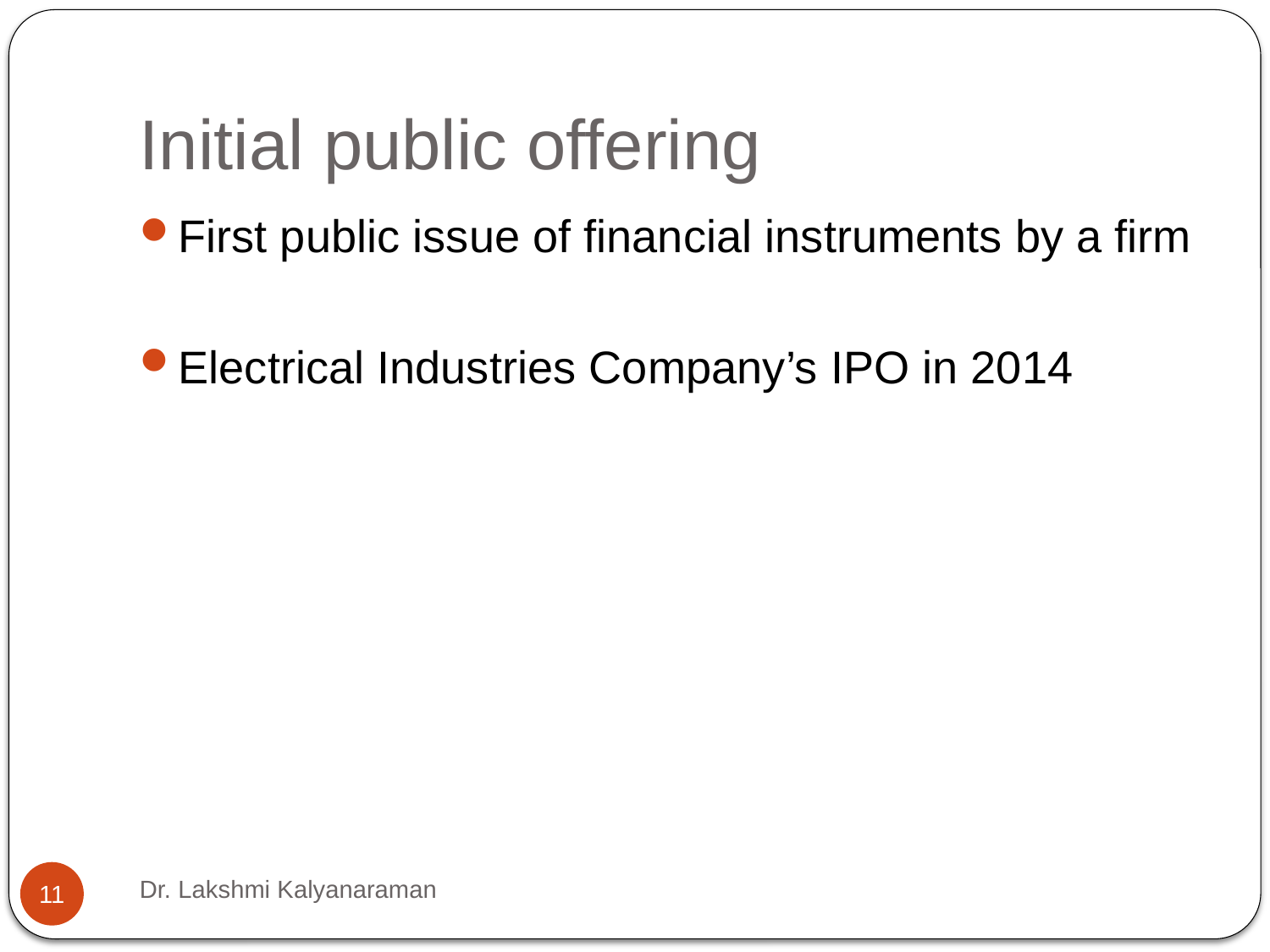

# Initial public offering
First public issue of financial instruments by a firm

Electrical Industries Company’s IPO in 2014
Dr. Lakshmi Kalyanaraman
11